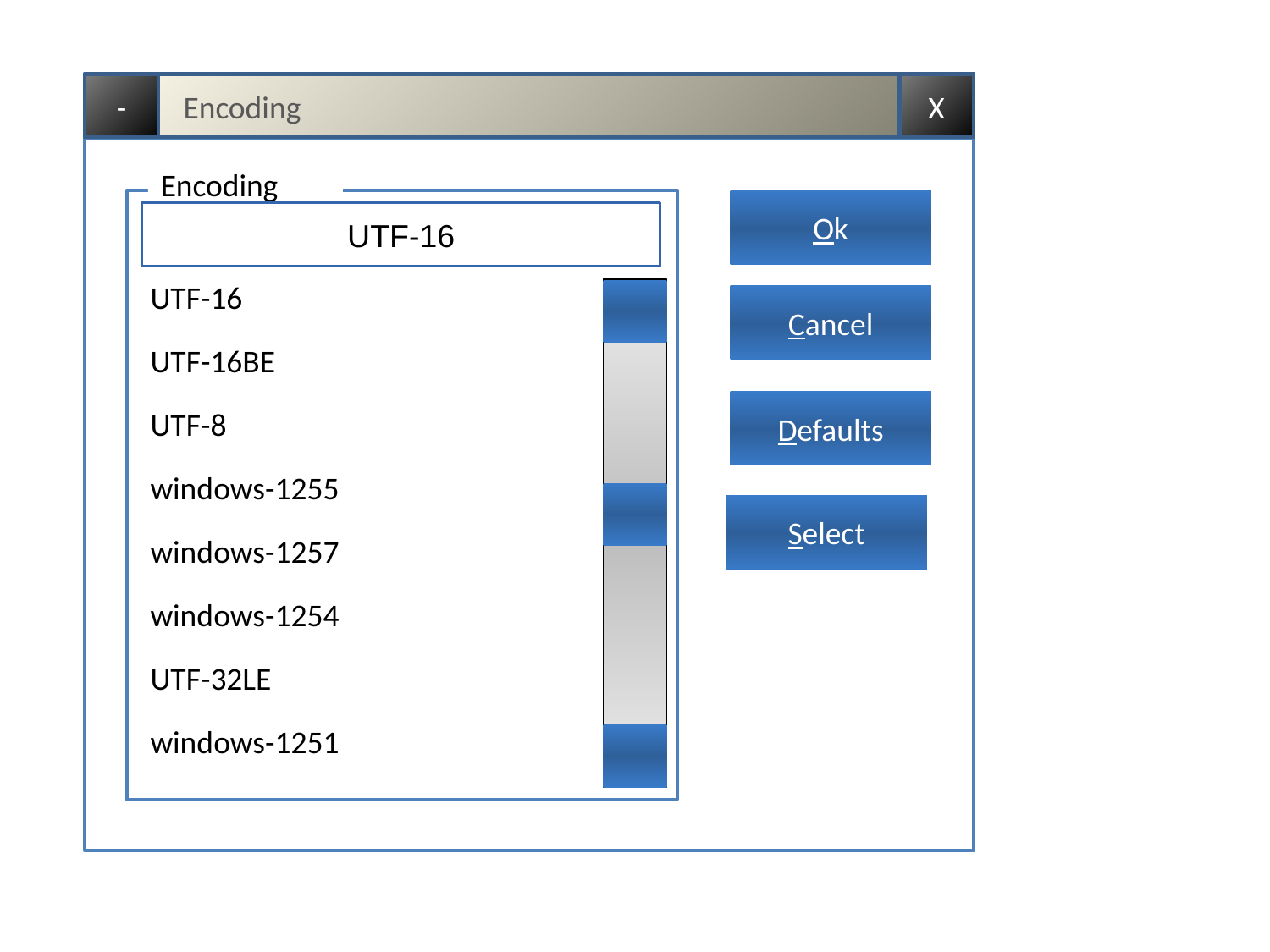

Encoding
-
X

Encoding

Ok
UTF-16
| UTF-16 |
| --- |
| UTF-16BE |
| UTF-8 |
| windows-1255 |
| windows-1257 |
| windows-1254 |
| UTF-32LE |
| windows-1251 |

Cancel
Defaults

Select